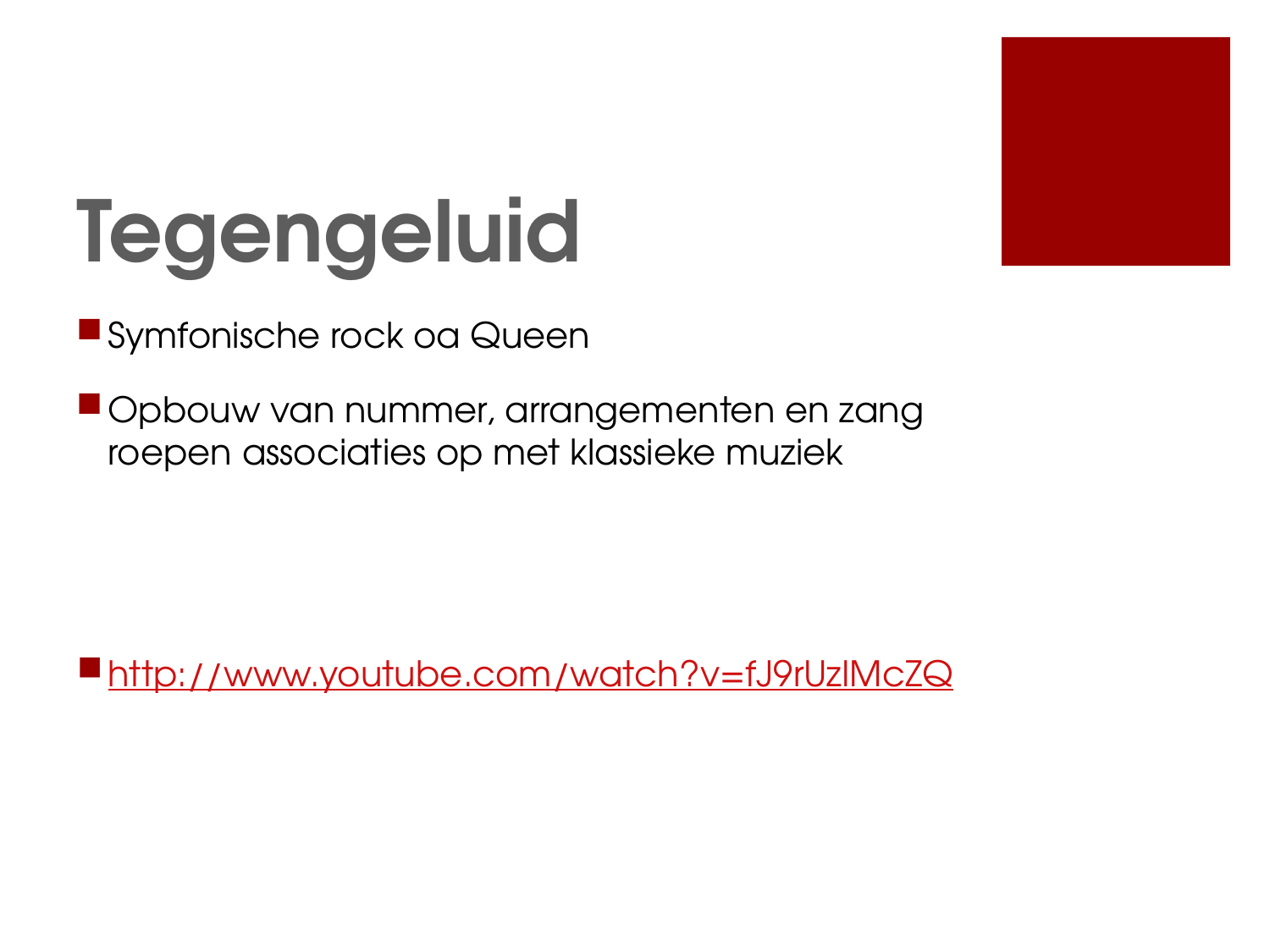

# Tegengeluid
Symfonische rock oa Queen
Opbouw van nummer, arrangementen en zang roepen associaties op met klassieke muziek

http://www.youtube.com/watch?v=fJ9rUzIMcZQ